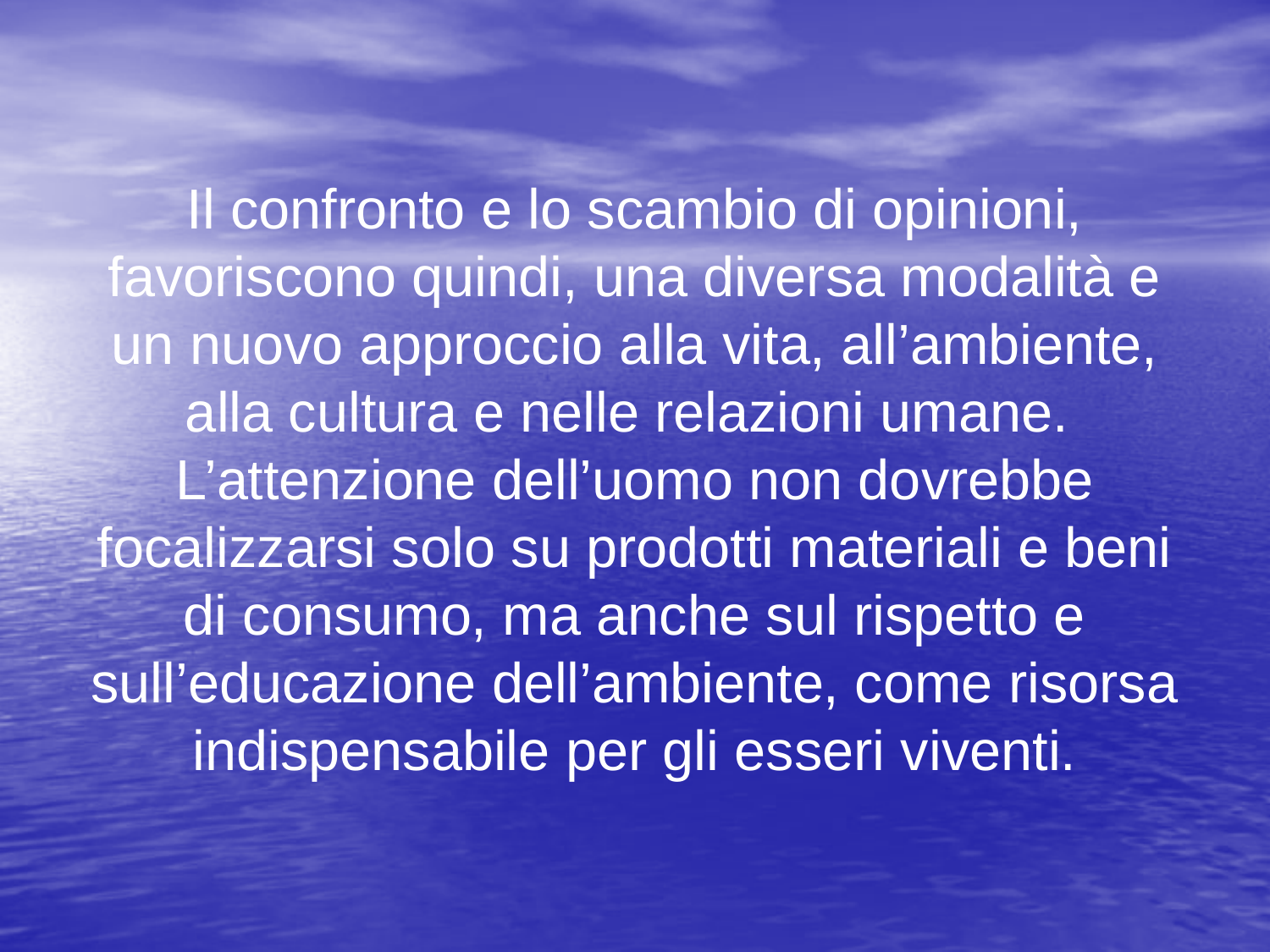

Il confronto e lo scambio di opinioni, favoriscono quindi, una diversa modalità e un nuovo approccio alla vita, all’ambiente, alla cultura e nelle relazioni umane.
L’attenzione dell’uomo non dovrebbe focalizzarsi solo su prodotti materiali e beni di consumo, ma anche sul rispetto e sull’educazione dell’ambiente, come risorsa indispensabile per gli esseri viventi.